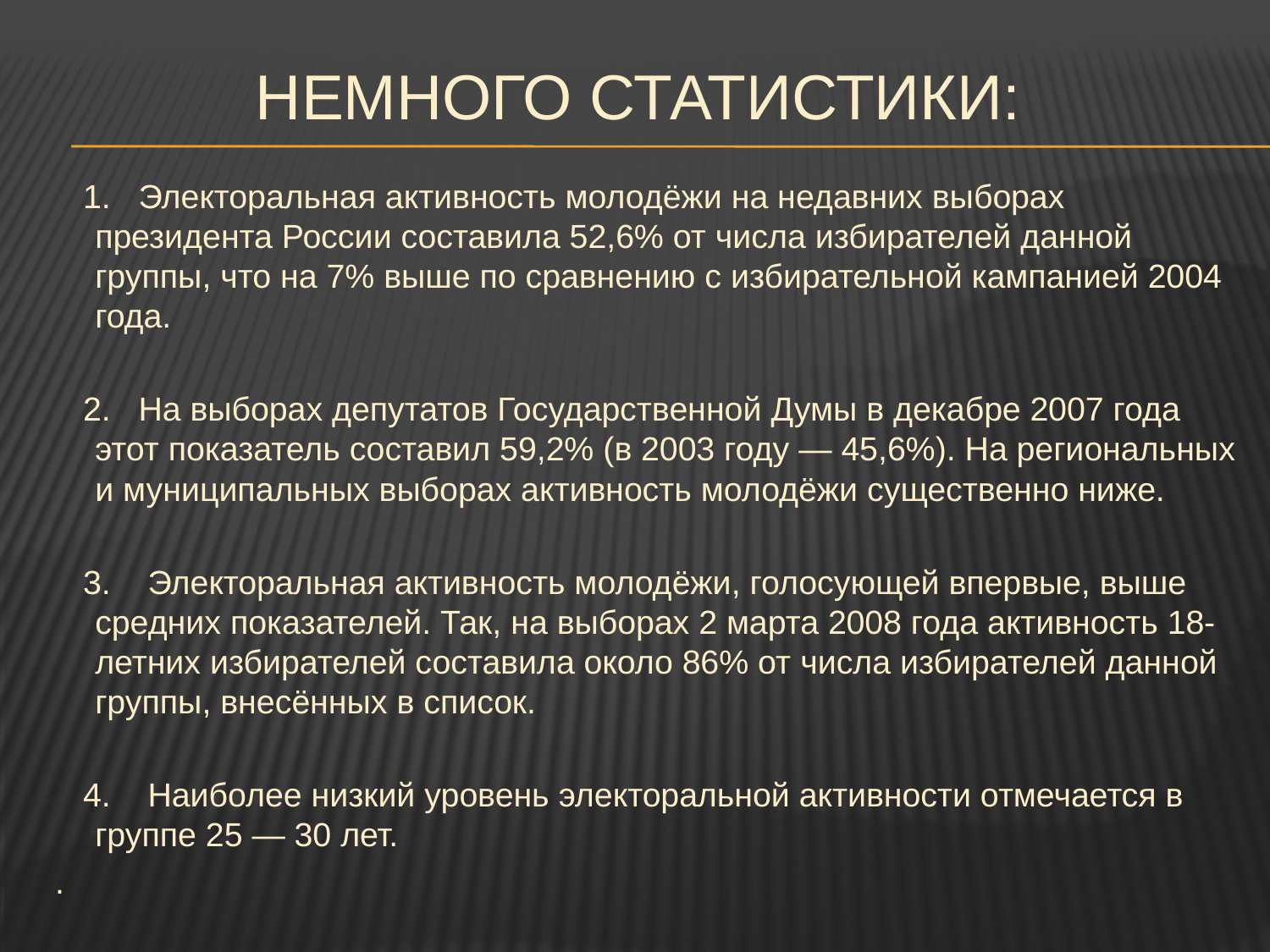

# Немного статистики:
   1.   Электоральная активность молодёжи на недавних выборах президента России составила 52,6% от числа избирателей данной группы, что на 7% выше по сравнению с избирательной кампанией 2004 года.

   2.   На выборах депутатов Государственной Думы в декабре 2007 года этот показатель составил 59,2% (в 2003 году — 45,6%). На региональных и муниципальных выборах активность молодёжи существенно ниже.

   3.    Электоральная активность молодёжи, голосующей впервые, выше средних показателей. Так, на выборах 2 марта 2008 года активность 18-летних избирателей составила около 86% от числа избирателей данной группы, внесённых в список.

   4.    Наиболее низкий уровень электоральной активности отмечается в группе 25 — 30 лет.
.